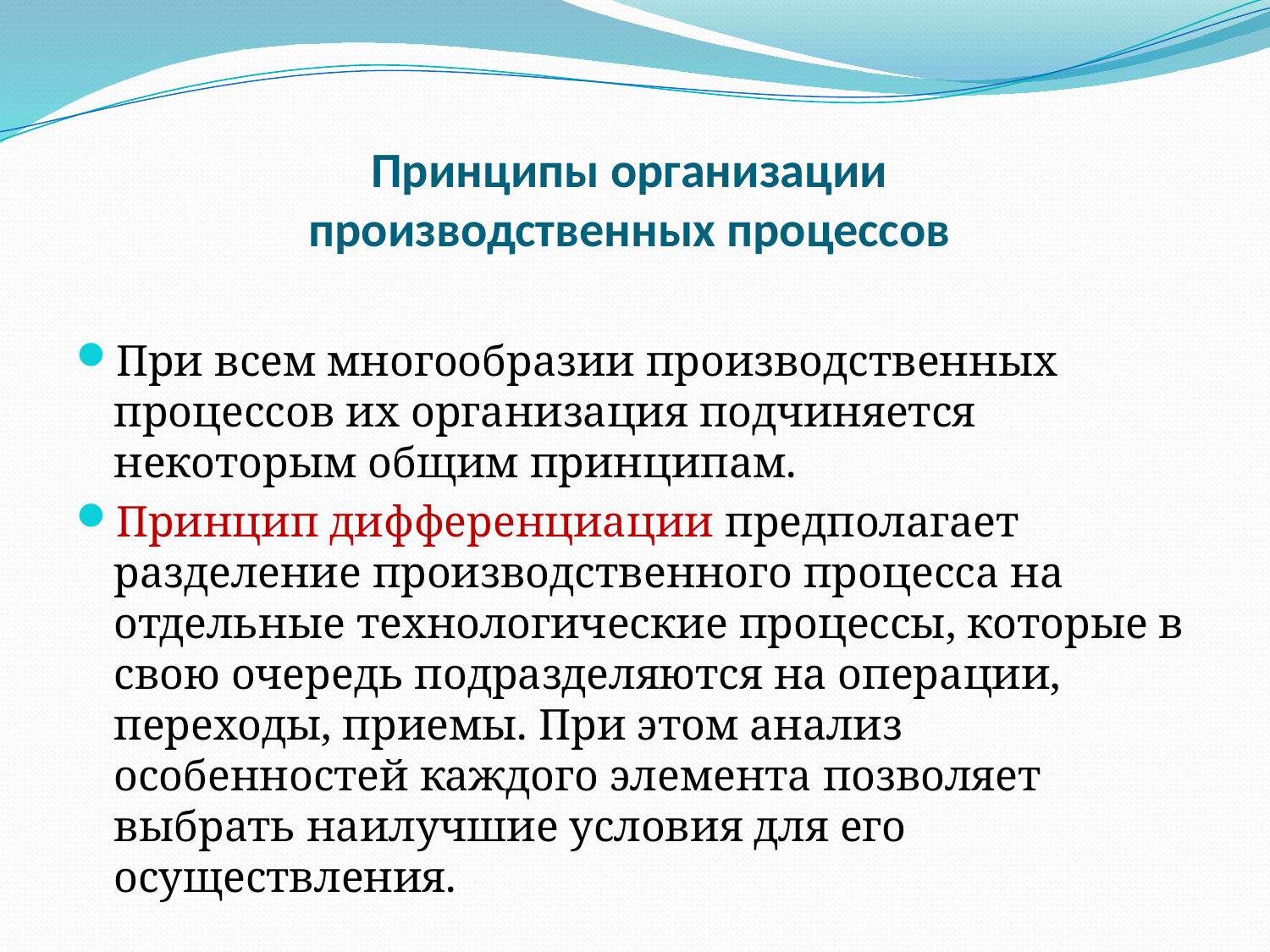

# Принципы организации производственных процессов

При всем многообразии производственных процессов их организация подчиняется некоторым общим принципам.
Принцип дифференциации предполагает разделение производственного процесса на отдельные технологические процессы, которые в свою очередь подразделяются на операции, переходы, приемы. При этом анализ особенностей каждого элемента позволяет выбрать наилучшие условия для его осуществления.